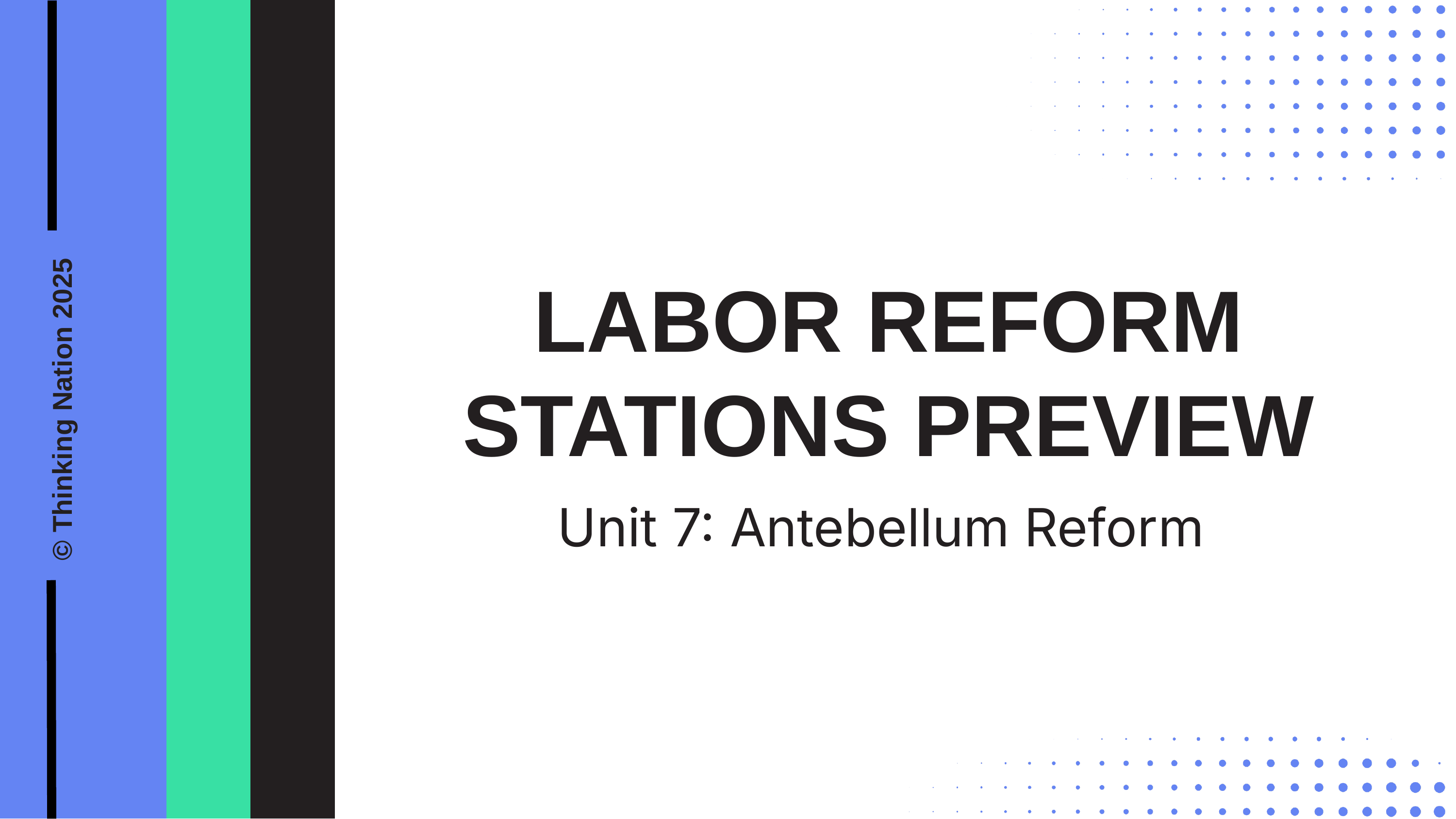

LABOR REFORM
STATIONS PREVIEW
© Thinking Nation 2025
Unit 7: Antebellum Reform